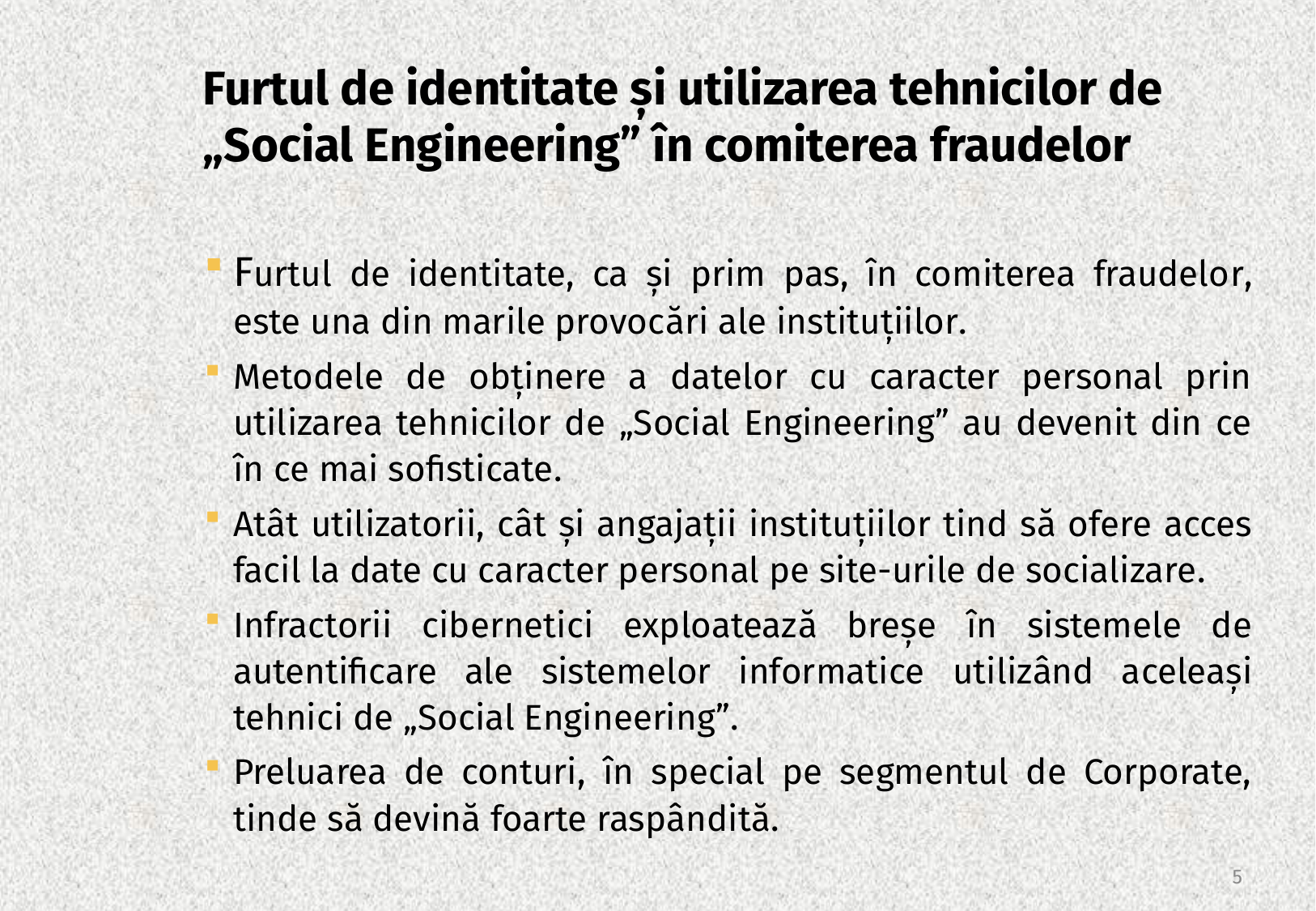

# Furtul de identitate și utilizarea tehnicilor de „Social Engineering” în comiterea fraudelor
Furtul de identitate, ca și prim pas, în comiterea fraudelor, este una din marile provocări ale instituțiilor.
Metodele de obținere a datelor cu caracter personal prin utilizarea tehnicilor de „Social Engineering” au devenit din ce în ce mai sofisticate.
Atât utilizatorii, cât și angajații instituțiilor tind să ofere acces facil la date cu caracter personal pe site-urile de socializare.
Infractorii cibernetici exploatează breșe în sistemele de autentificare ale sistemelor informatice utilizând aceleași tehnici de „Social Engineering”.
Preluarea de conturi, în special pe segmentul de Corporate, tinde să devină foarte raspândită.

5